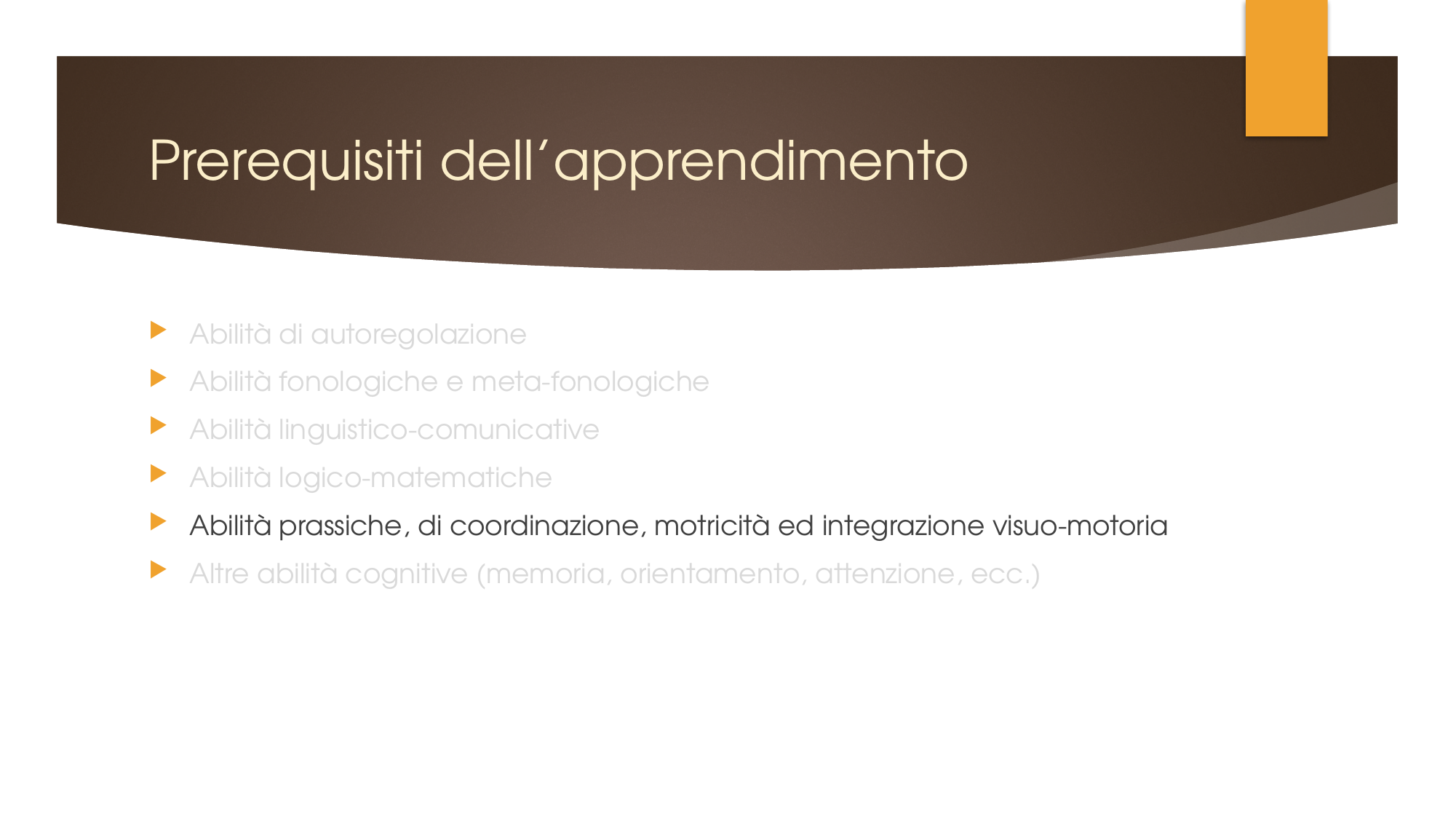

# Prerequisiti dell’apprendimento
Abilità di autoregolazione
Abilità fonologiche e meta-fonologiche
Abilità linguistico-comunicative
Abilità logico-matematiche
Abilità prassiche, di coordinazione, motricità ed integrazione visuo-motoria
Altre abilità cognitive (memoria, orientamento, attenzione, ecc.)